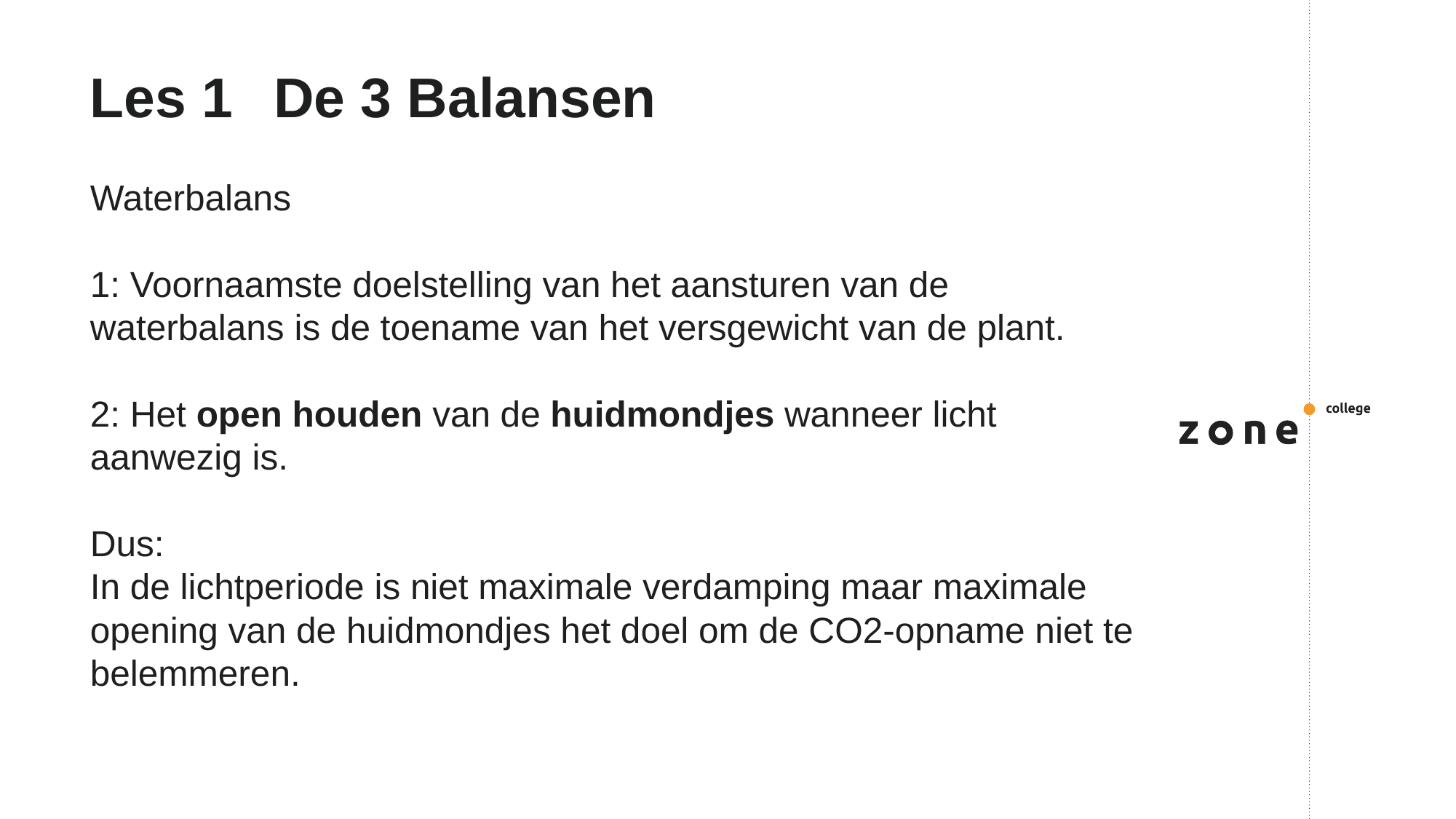

# Les 1 	De 3 Balansen
Waterbalans

1: Voornaamste doelstelling van het aansturen van de waterbalans is de toename van het versgewicht van de plant.

2: Het open houden van de huidmondjes wanneer licht aanwezig is.

Dus:
In de lichtperiode is niet maximale verdamping maar maximale opening van de huidmondjes het doel om de CO2-opname niet te belemmeren.